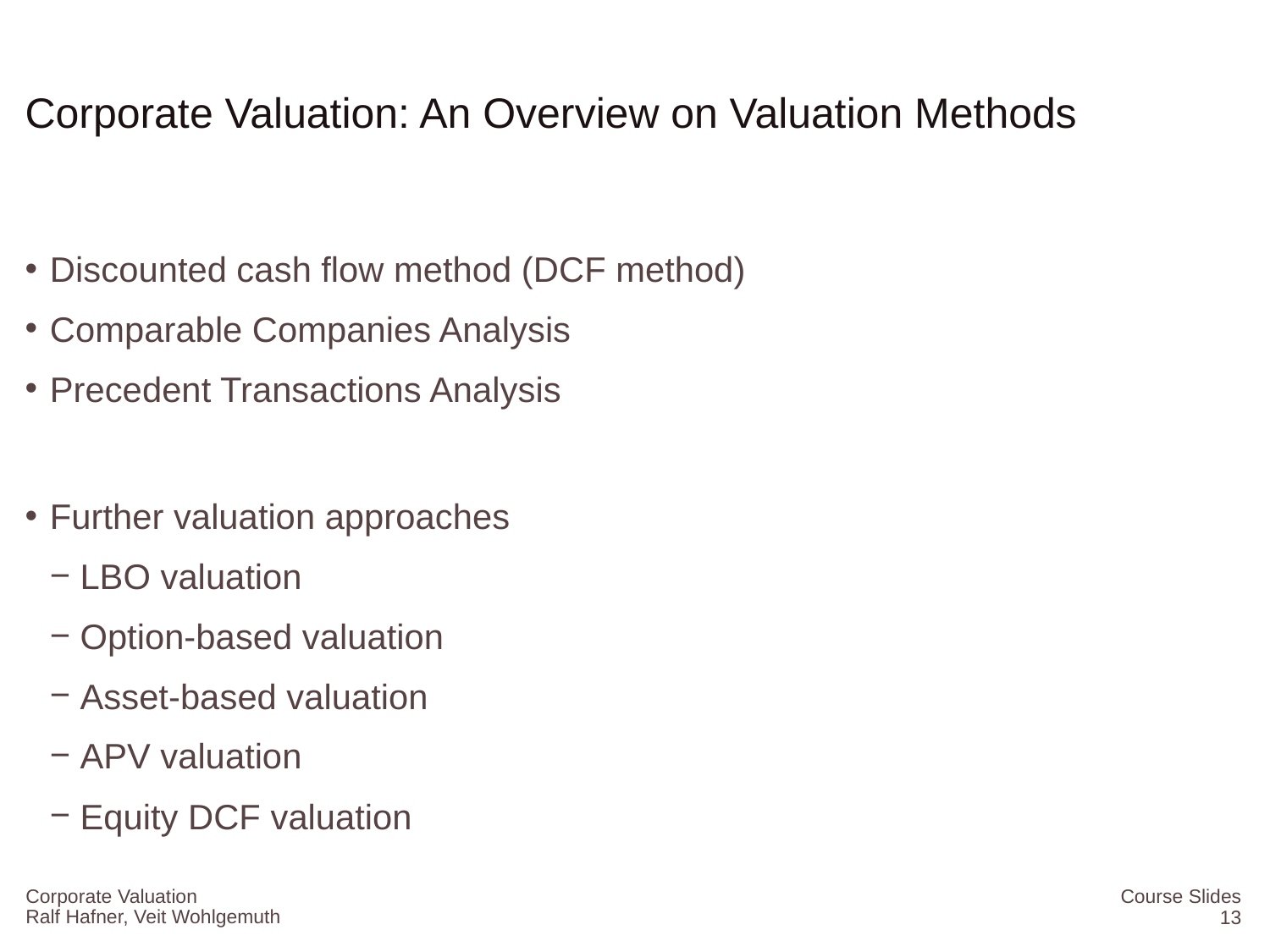

# Corporate Valuation: An Overview on Valuation Methods
Discounted cash flow method (DCF method)
Comparable Companies Analysis
Precedent Transactions Analysis

Further valuation approaches
LBO valuation
Option-based valuation
Asset-based valuation
APV valuation
Equity DCF valuation
Corporate Valuation
Course Slides
13